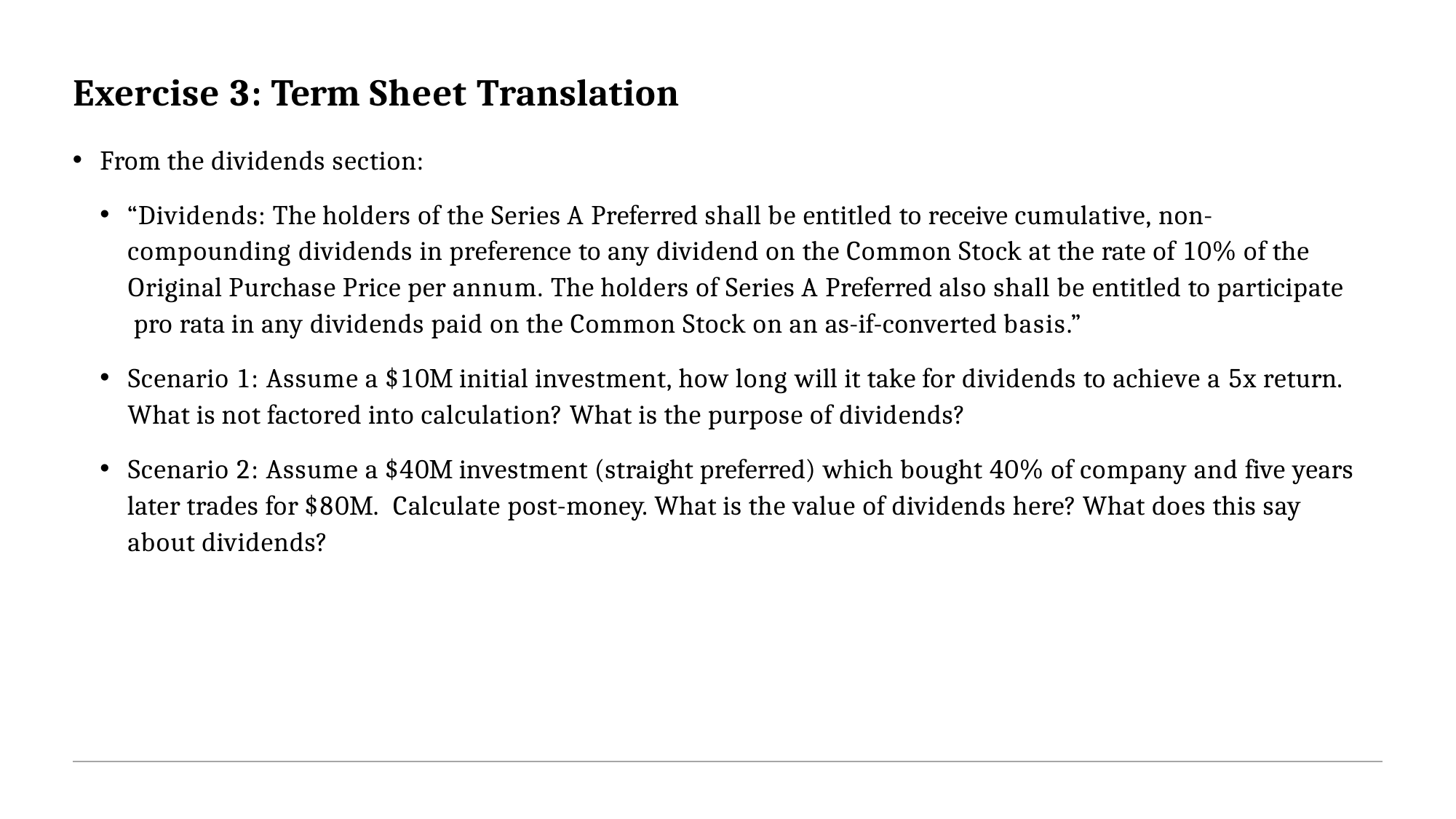

# Exercise 3: Term Sheet Translation
From the dividends section:
“Dividends: The holders of the Series A Preferred shall be entitled to receive cumulative, non-  compounding dividends in preference to any dividend on the Common Stock at the rate of 10% of the  Original Purchase Price per annum. The holders of Series A Preferred also shall be entitled to participate  pro rata in any dividends paid on the Common Stock on an as-if-converted basis.”
Scenario 1: Assume a $10M initial investment, how long will it take for dividends to achieve a 5x return.  What is not factored into calculation? What is the purpose of dividends?
Scenario 2: Assume a $40M investment (straight preferred) which bought 40% of company and five years  later trades for $80M. Calculate post-money. What is the value of dividends here? What does this say  about dividends?